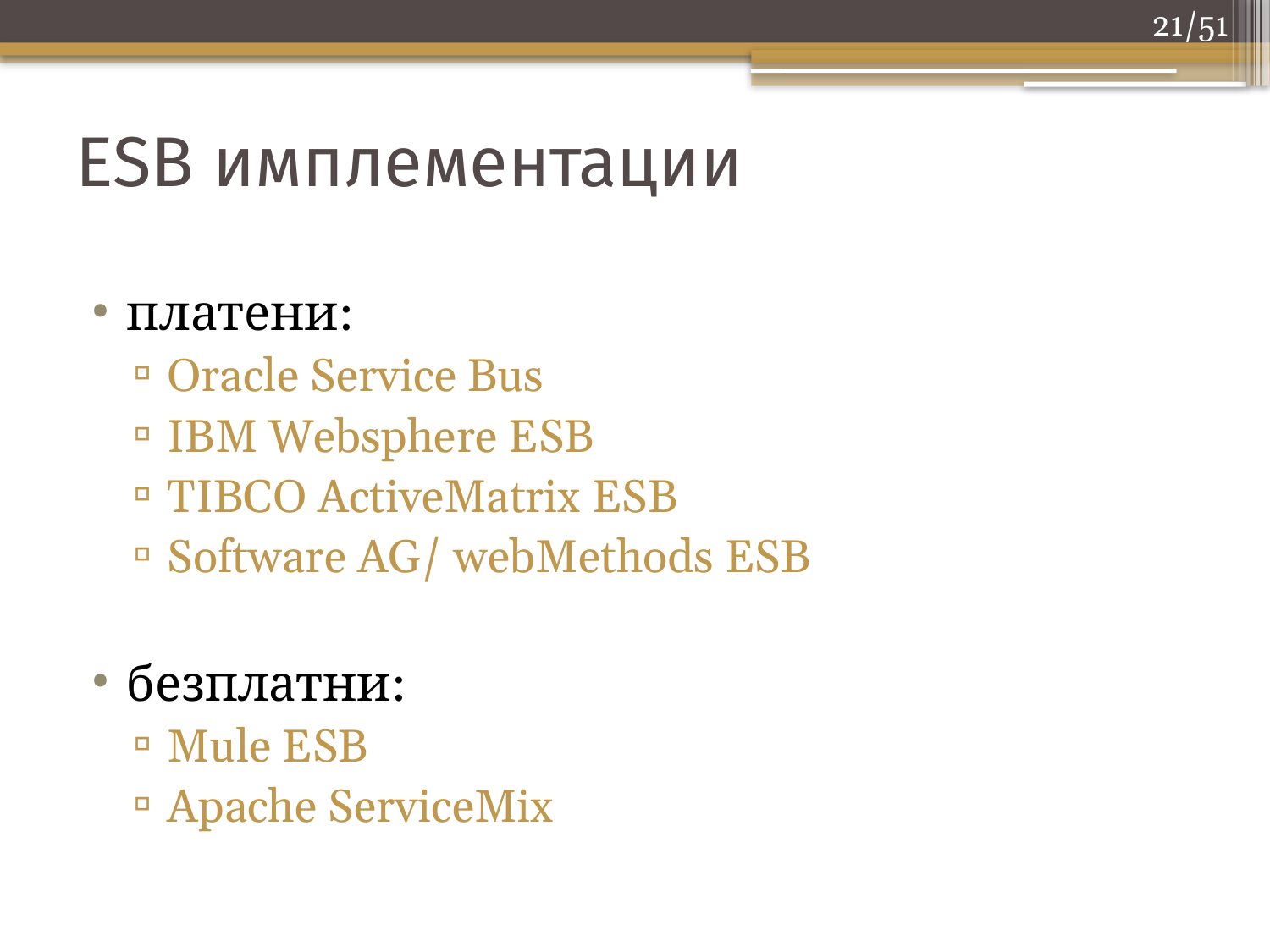

21/51
# ESB имплементации
платени:
Oracle Service Bus
IBM Websphere ESB
TIBCO ActiveMatrix ESB
Software AG/ webMethods ESB

безплатни:
Mule ESB
Apache ServiceMix